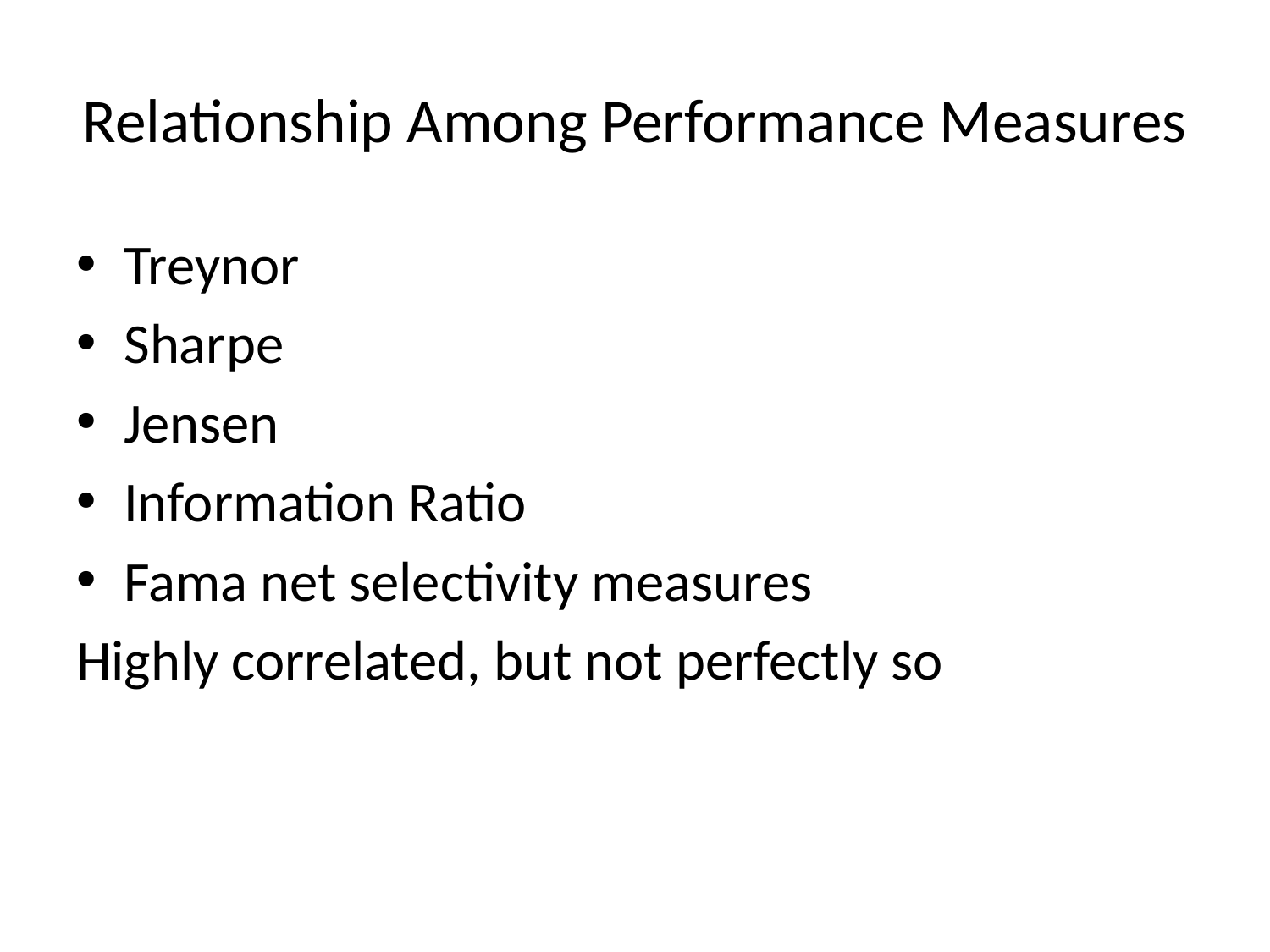

# Relationship Among Performance Measures
Treynor
Sharpe
Jensen
Information Ratio
Fama net selectivity measures
Highly correlated, but not perfectly so